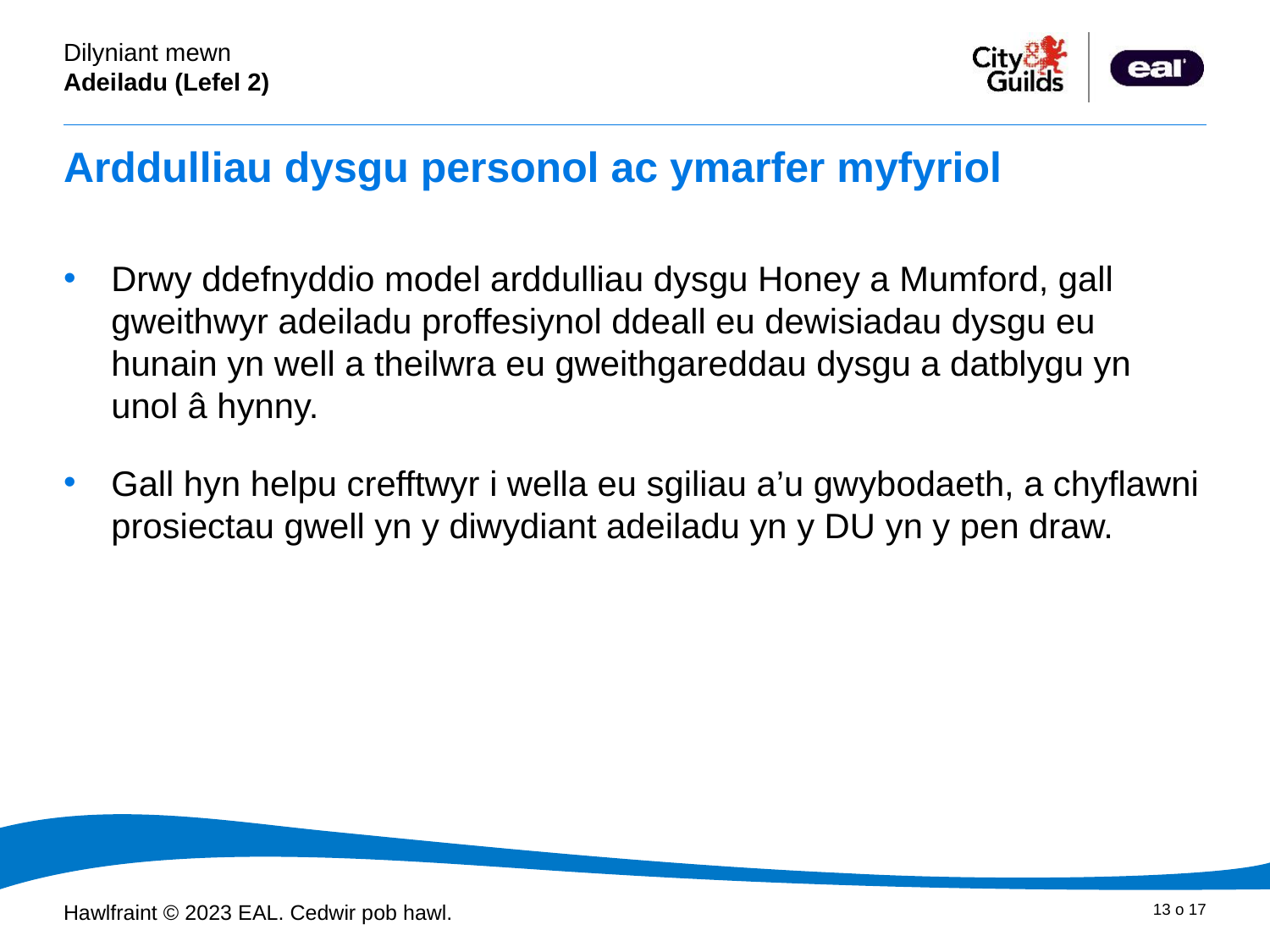

# Arddulliau dysgu personol ac ymarfer myfyriol
Drwy ddefnyddio model arddulliau dysgu Honey a Mumford, gall gweithwyr adeiladu proffesiynol ddeall eu dewisiadau dysgu eu hunain yn well a theilwra eu gweithgareddau dysgu a datblygu yn unol â hynny.
Gall hyn helpu crefftwyr i wella eu sgiliau a’u gwybodaeth, a chyflawni prosiectau gwell yn y diwydiant adeiladu yn y DU yn y pen draw.